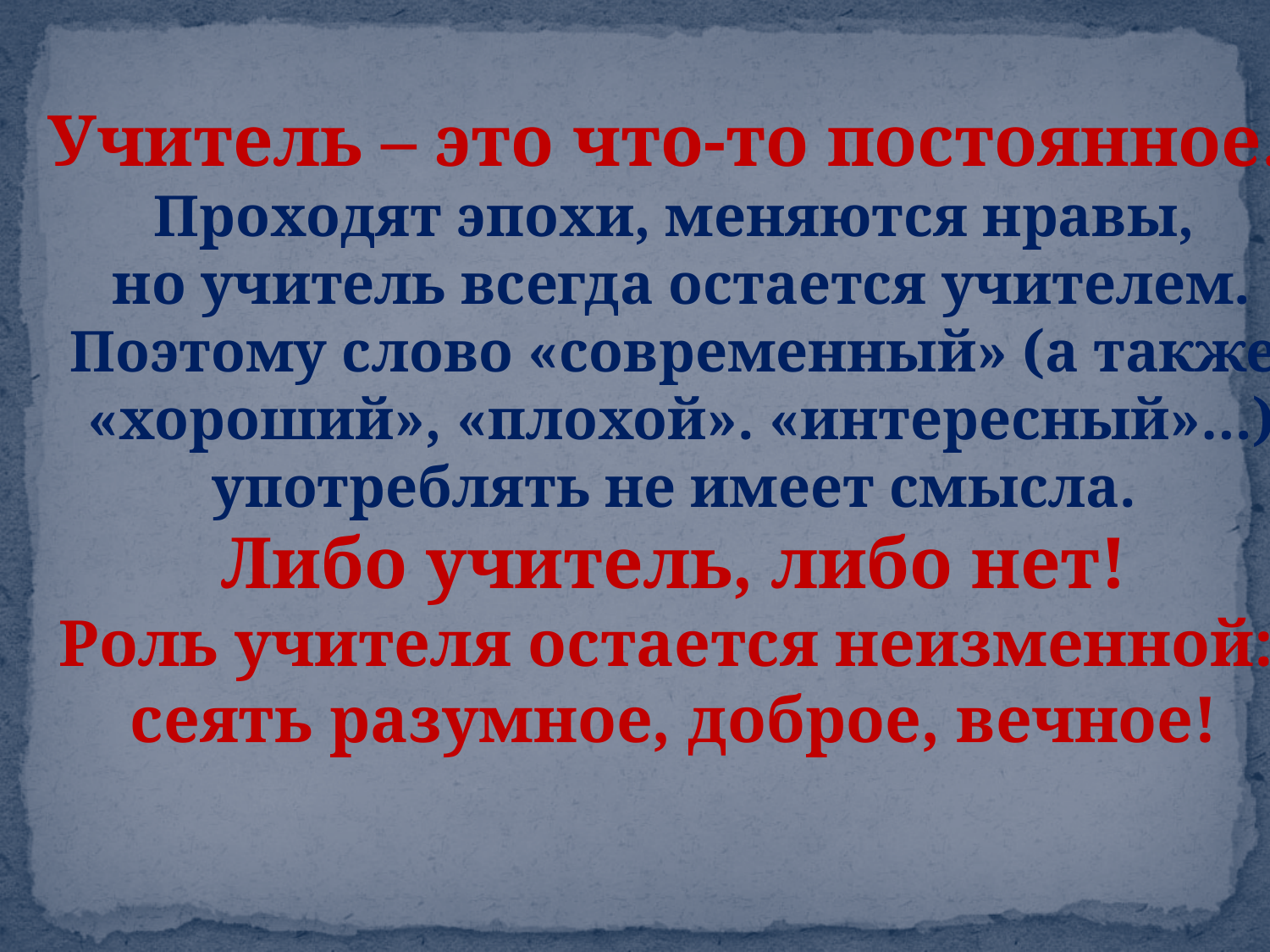

Учитель – это что-то постоянное.
Проходят эпохи, меняются нравы,
 но учитель всегда остается учителем.
Поэтому слово «современный» (а также
 «хороший», «плохой». «интересный»…)
 употреблять не имеет смысла.
Либо учитель, либо нет!
Роль учителя остается неизменной:
сеять разумное, доброе, вечное!